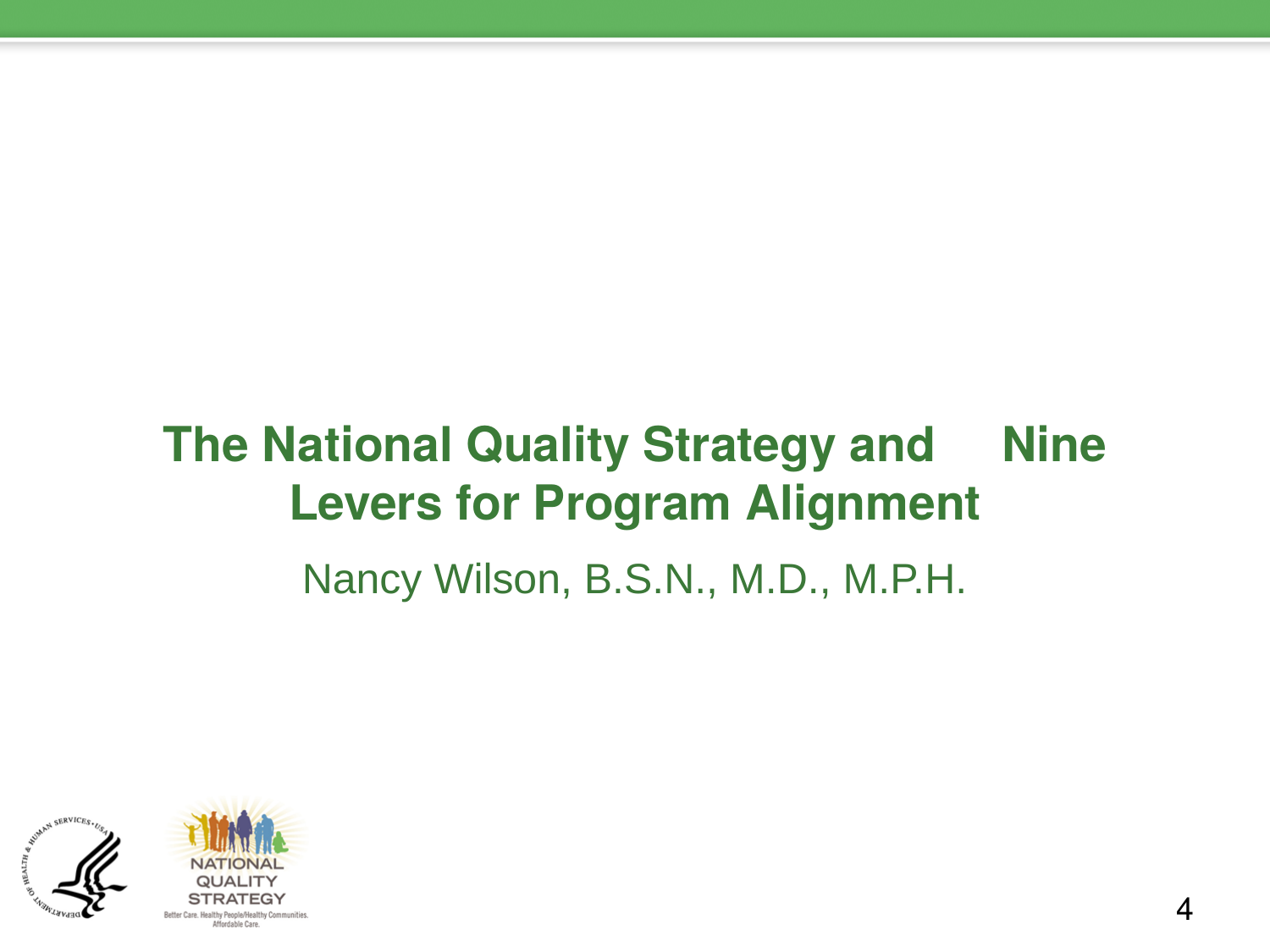

# The National Quality Strategy and     Nine Levers for Program Alignment
Nancy Wilson, B.S.N., M.D., M.P.H.
4